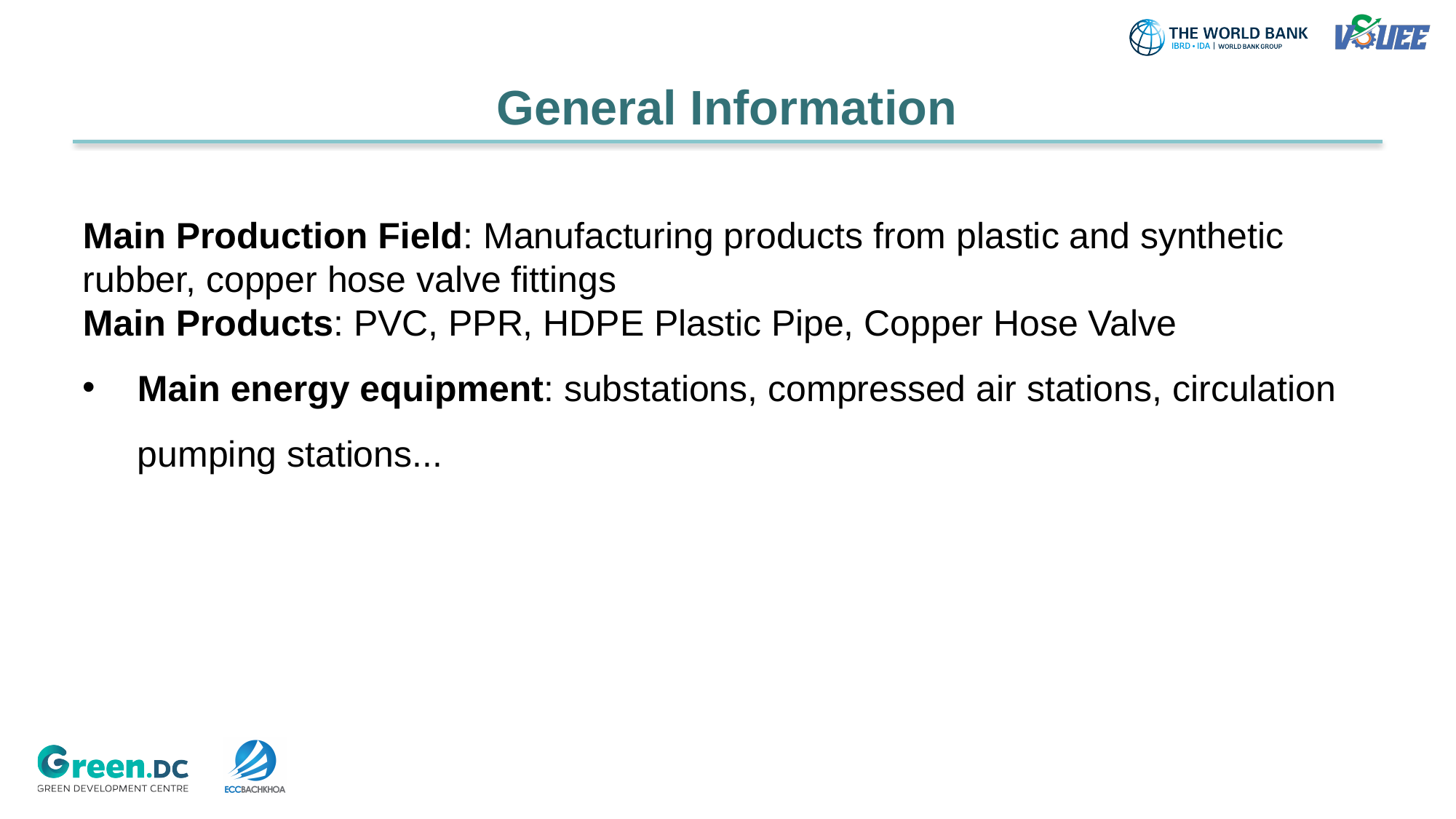

# General Information
Main Production Field: Manufacturing products from plastic and synthetic rubber, copper hose valve fittings
Main Products: PVC, PPR, HDPE Plastic Pipe, Copper Hose Valve
Main energy equipment: substations, compressed air stations, circulation pumping stations...